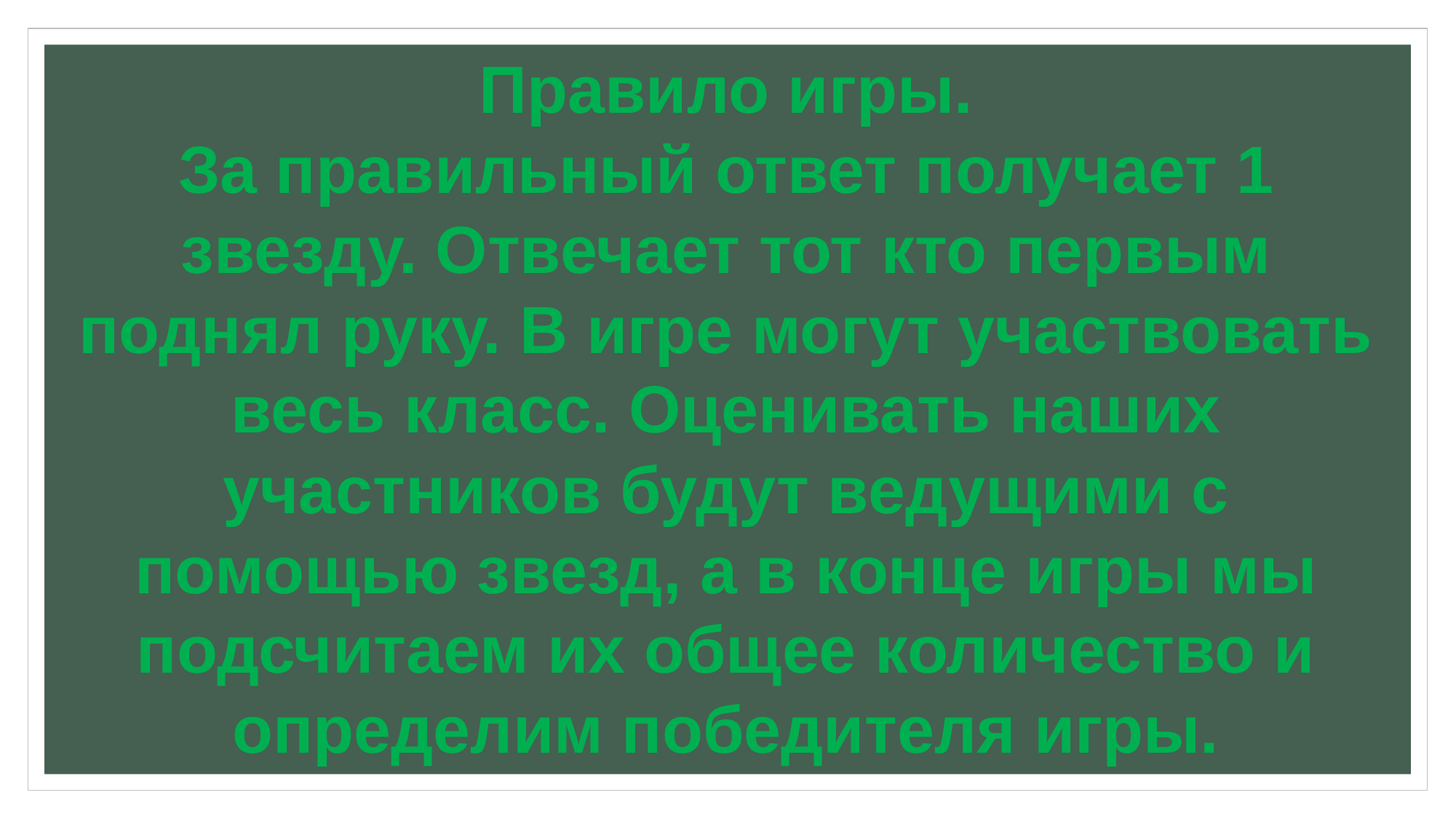

Правило игры.
За правильный ответ получает 1 звезду. Отвечает тот кто первым поднял руку. В игре могут участвовать весь класс. Оценивать наших участников будут ведущими с помощью звезд, а в конце игры мы подсчитаем их общее количество и определим победителя игры.